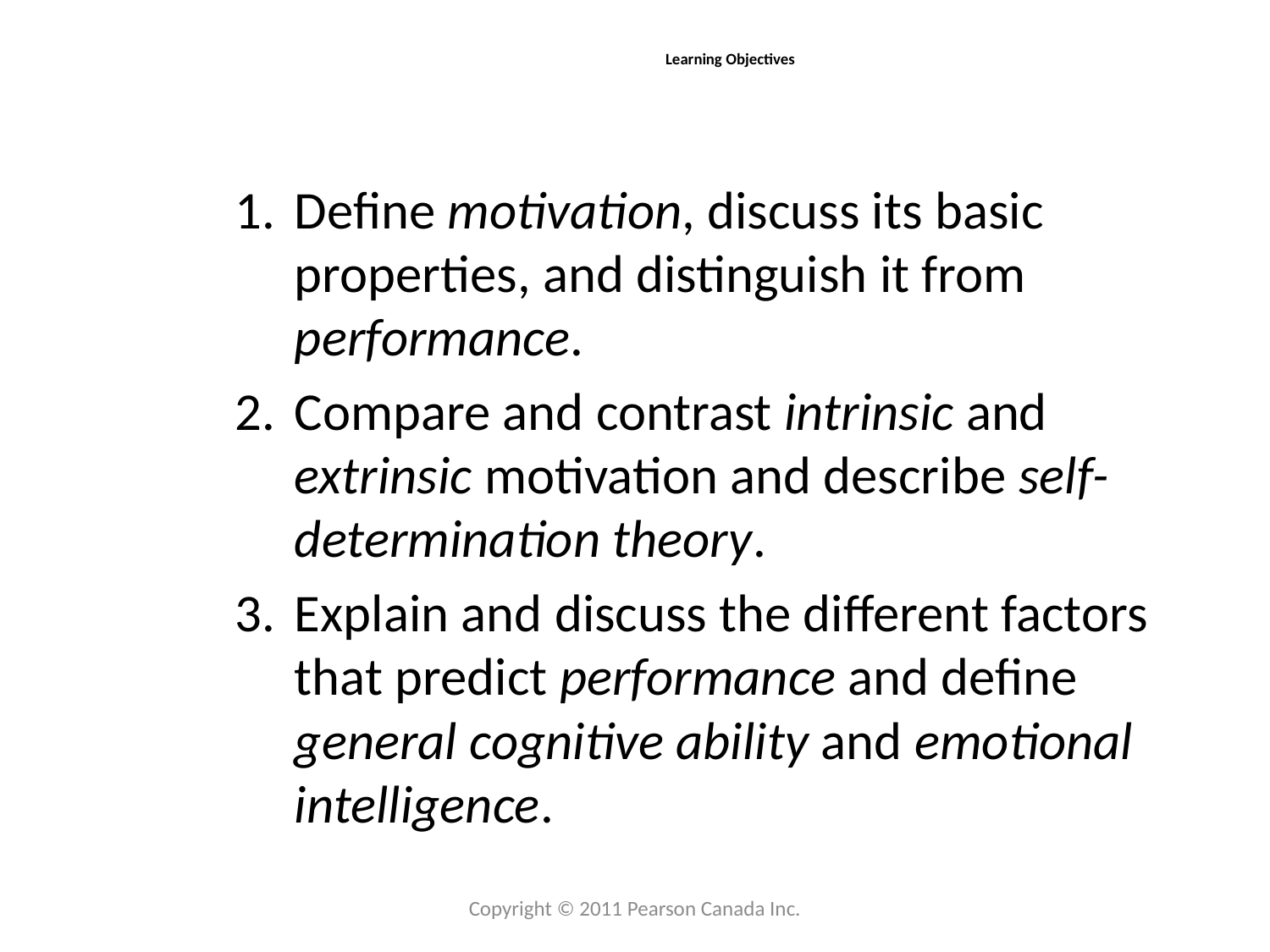

# Learning Objectives
Define motivation, discuss its basic properties, and distinguish it from performance.
Compare and contrast intrinsic and extrinsic motivation and describe self-determination theory.
Explain and discuss the different factors that predict performance and define general cognitive ability and emotional intelligence.

Copyright © 2011 Pearson Canada Inc.